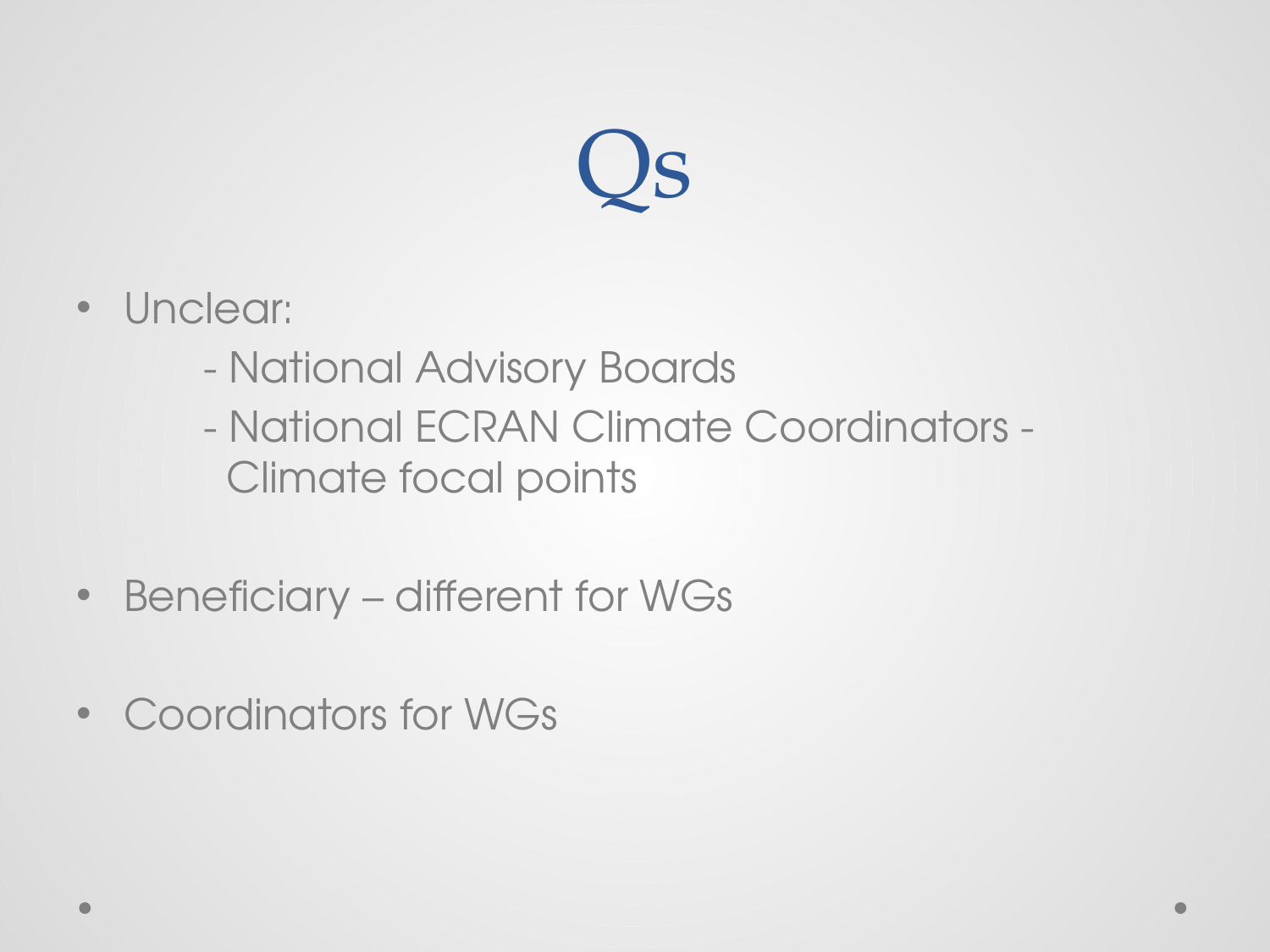

# Qs
Unclear:
	- National Advisory Boards
	- National ECRAN Climate Coordinators - 		  Climate focal points

Beneficiary – different for WGs

Coordinators for WGs